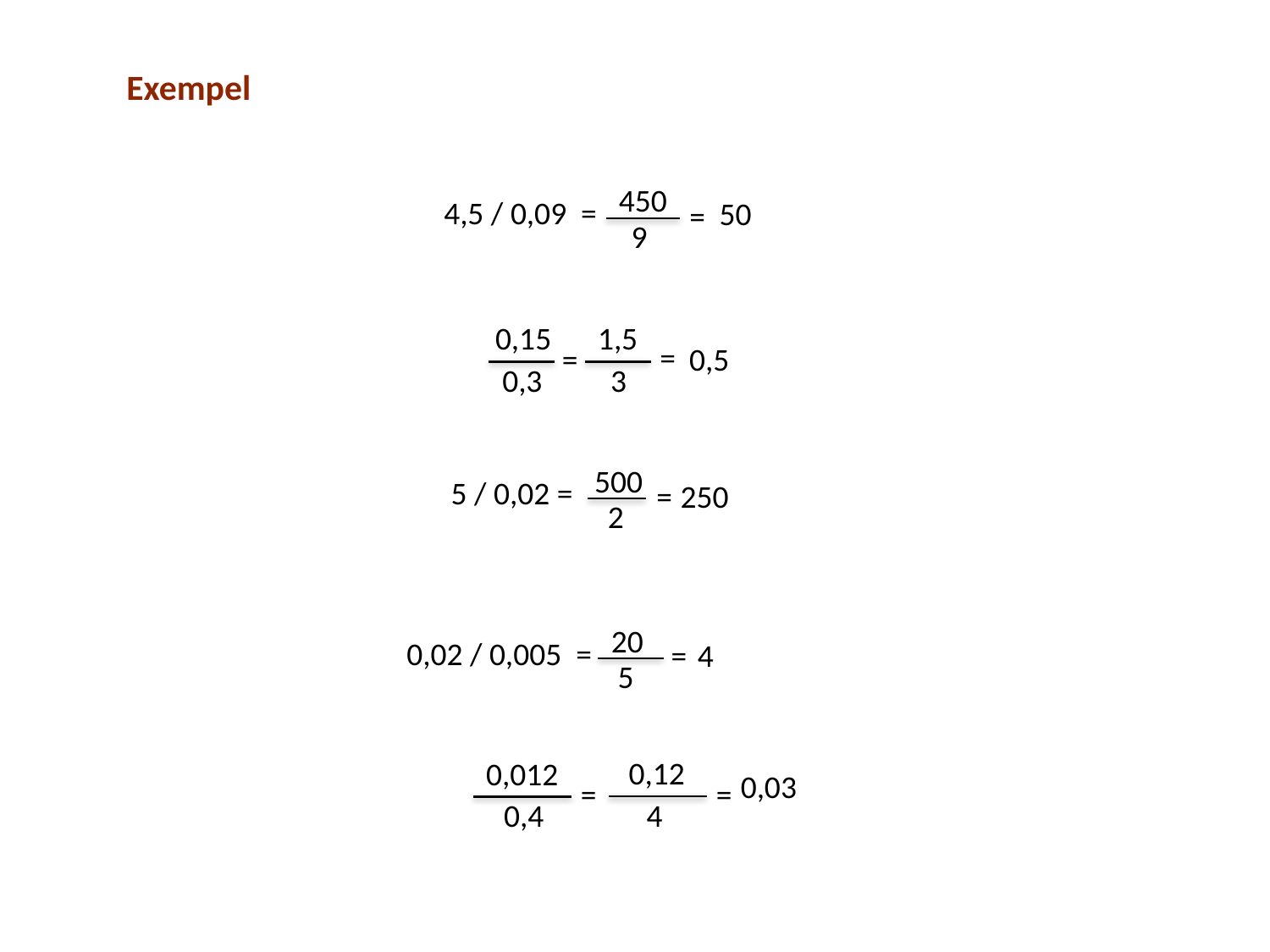

Exempel
450
9
=
4,5 / 0,09  =
50
0,15
0,3
=
1,5
 3
=
0,5
500
 2
=
5 / 0,02 =
250
20
 5
=
0,02 / 0,005  =
4
 0,12
 4
=
0,012
0,4
=
0,03